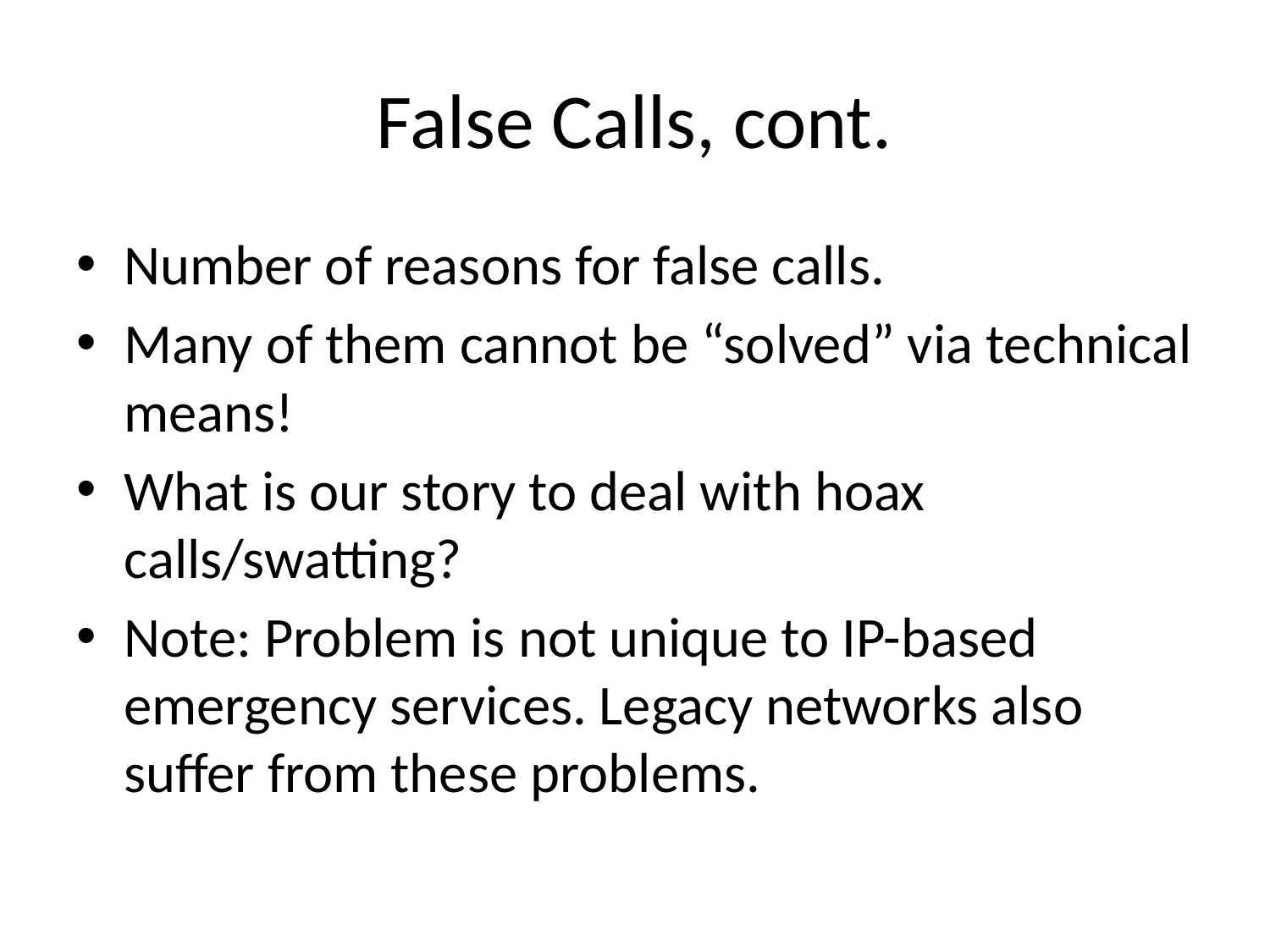

# False Calls, cont.
Number of reasons for false calls.
Many of them cannot be “solved” via technical means!
What is our story to deal with hoax calls/swatting?
Note: Problem is not unique to IP-based emergency services. Legacy networks also suffer from these problems.